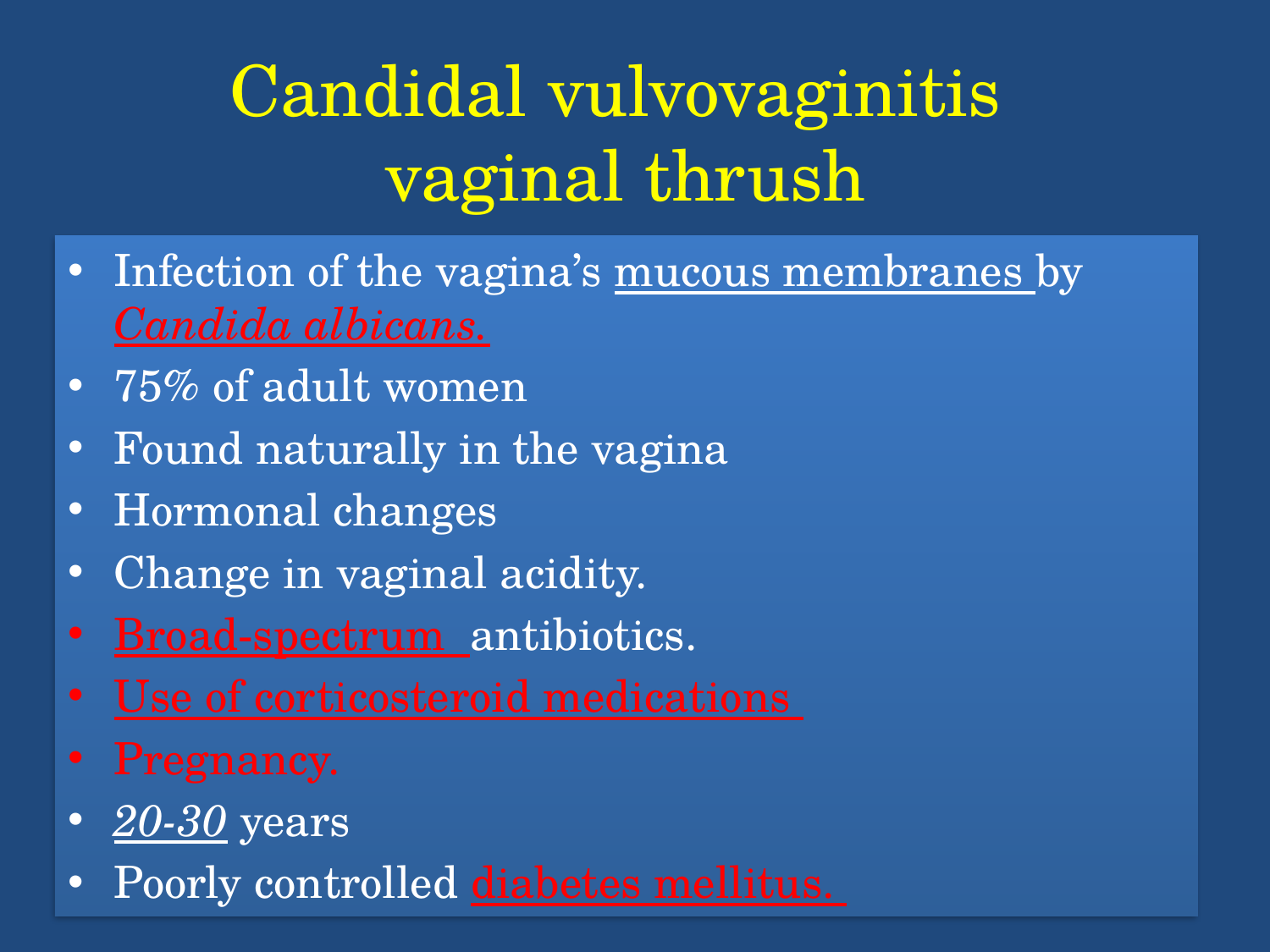

# Candidal vulvovaginitis vaginal thrush
Infection of the vagina’s mucous membranes by Candida albicans.
75% of adult women
Found naturally in the vagina
Hormonal changes
Change in vaginal acidity.
Broad-spectrum  antibiotics.
Use of corticosteroid medications
Pregnancy.
20-30 years
Poorly controlled diabetes mellitus.